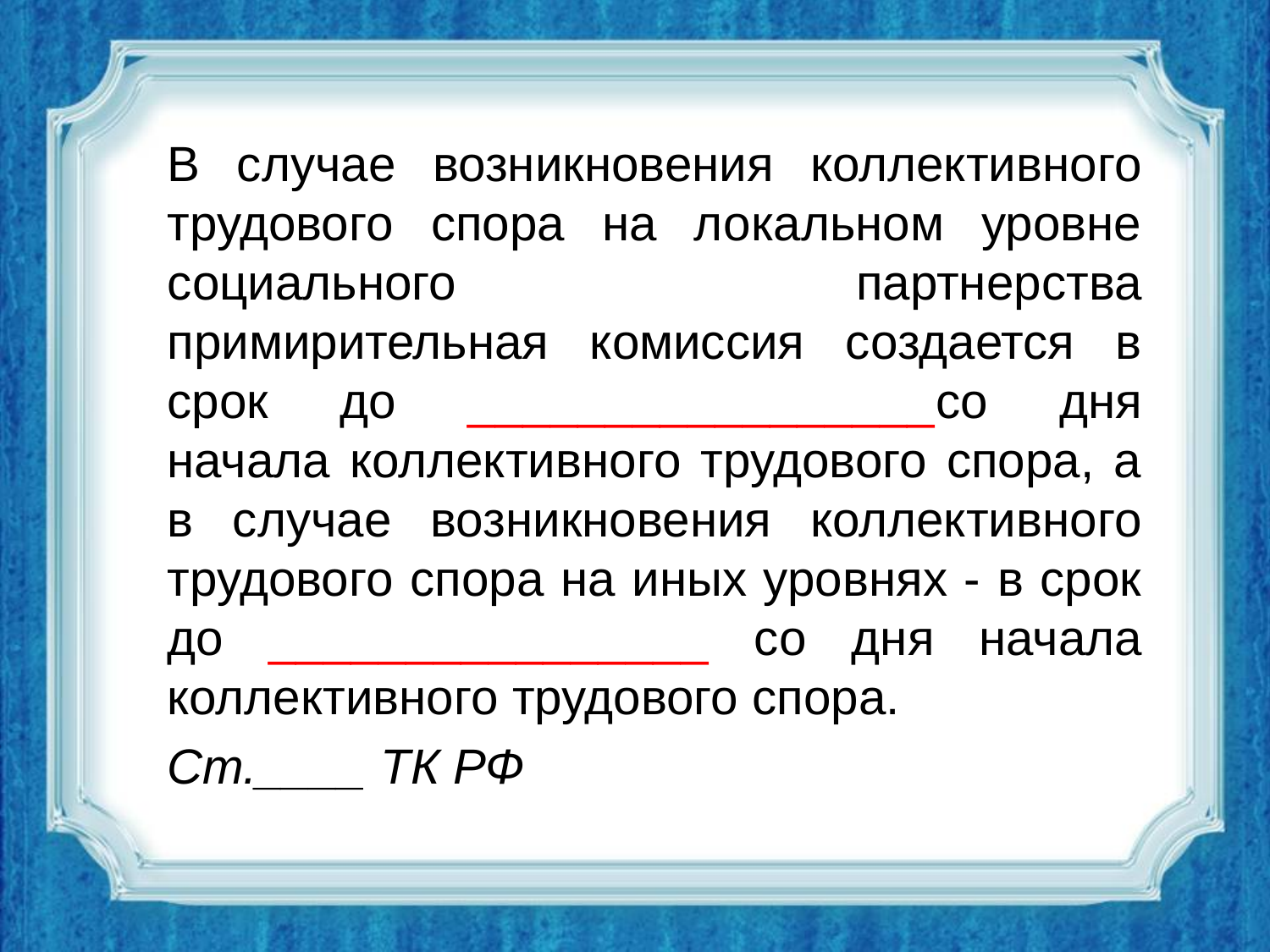

В случае возникновения коллективного трудового спора на локальном уровне социального партнерства примирительная комиссия создается в срок до _________________со дня начала коллективного трудового спора, а в случае возникновения коллективного трудового спора на иных уровнях - в срок до ________________ со дня начала коллективного трудового спора.
Ст.____ ТК РФ